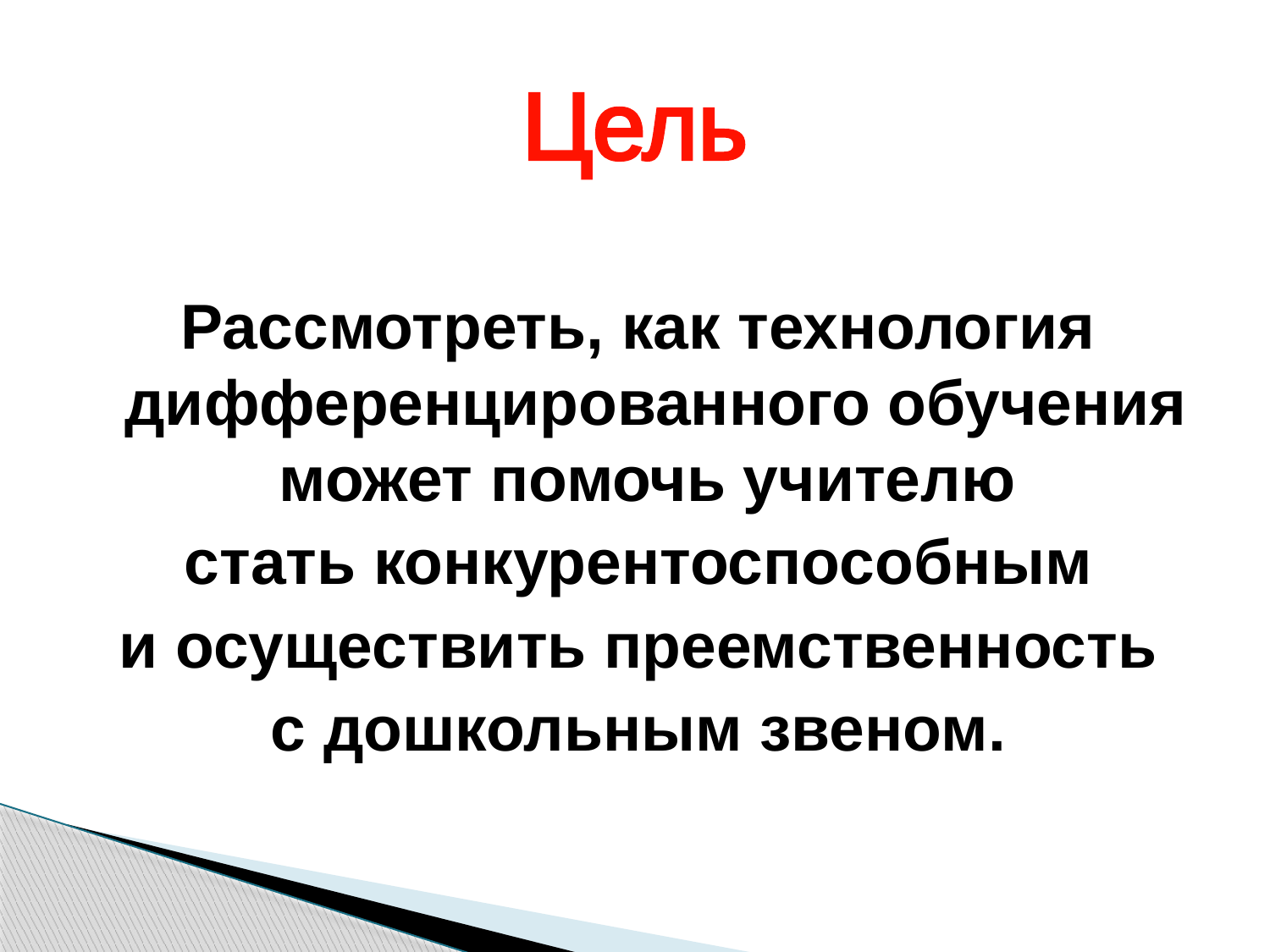

# Цель

Рассмотреть, как технология дифференцированного обучения может помочь учителю
стать конкурентоспособным
 и осуществить преемственность
с дошкольным звеном.